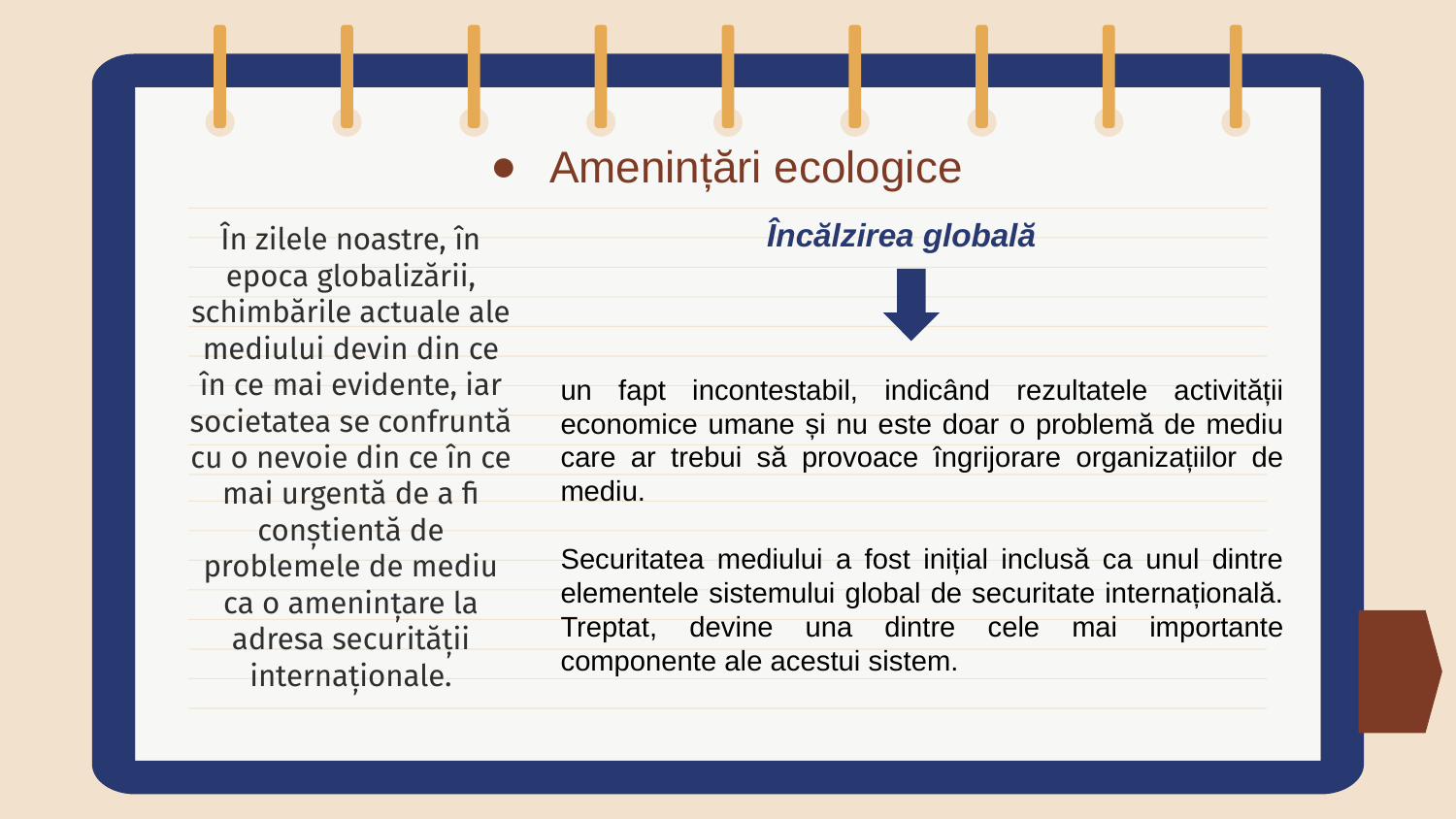

# Amenințări ecologice
Încălzirea globală

În zilele noastre, în epoca globalizării, schimbările actuale ale mediului devin din ce în ce mai evidente, iar societatea se confruntă cu o nevoie din ce în ce mai urgentă de a fi conștientă de problemele de mediu ca o amenințare la adresa securității internaționale.
un fapt incontestabil, indicând rezultatele activității economice umane și nu este doar o problemă de mediu care ar trebui să provoace îngrijorare organizațiilor de mediu.

Securitatea mediului a fost inițial inclusă ca unul dintre elementele sistemului global de securitate internațională. Treptat, devine una dintre cele mai importante componente ale acestui sistem.